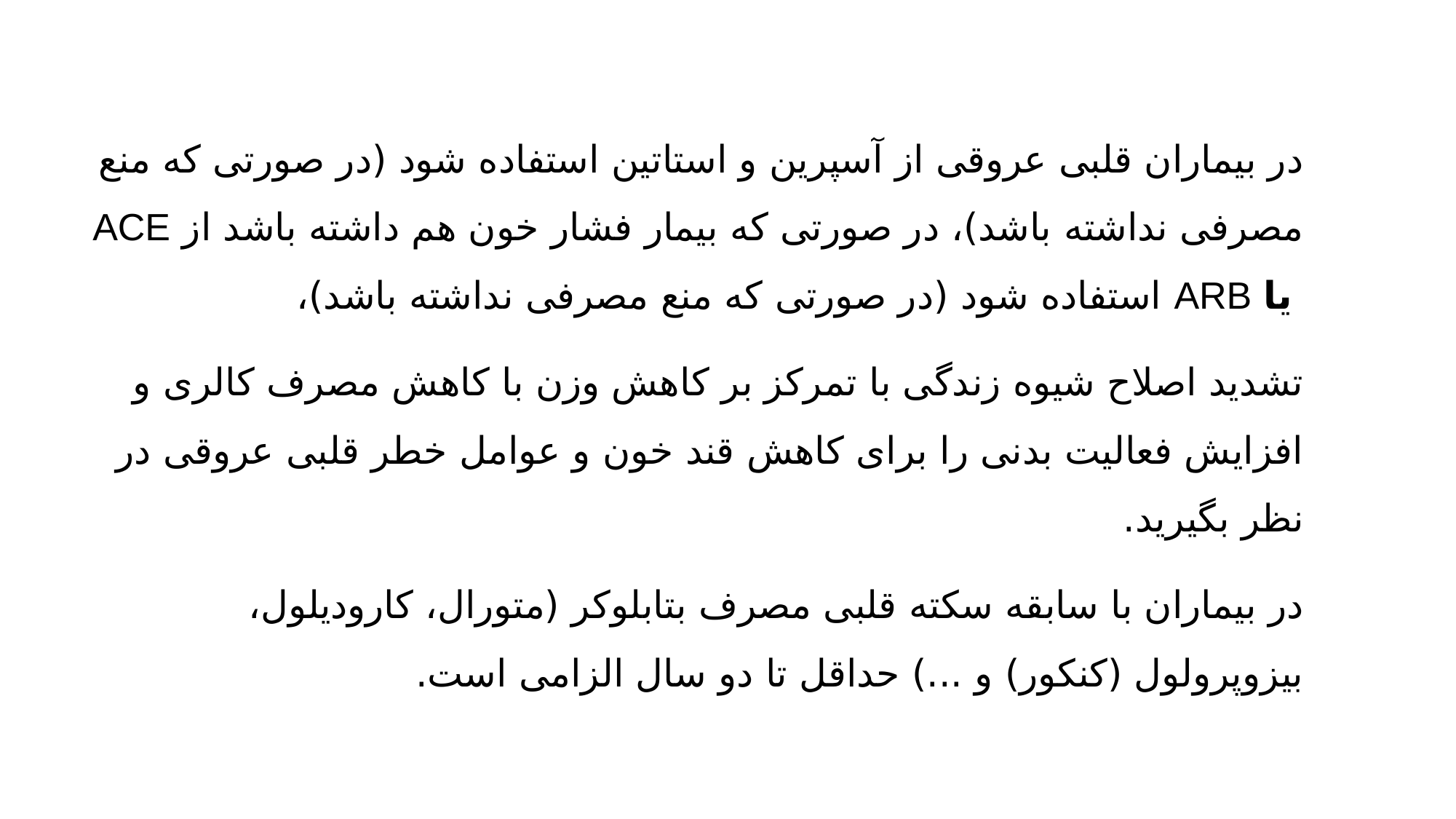

در بیماران قلبی عروقی از آسپرین و استاتین استفاده شود (در صورتی که منع مصرفی نداشته باشد)، در صورتی که بیمار فشار خون هم داشته باشد از ACE  یا ARB استفاده شود (در صورتی که منع مصرفی نداشته باشد)،
تشدید اصلاح شیوه زندگی با تمرکز بر کاهش وزن با کاهش مصرف کالری و افزایش فعالیت بدنی را برای کاهش قند خون و عوامل خطر قلبی عروقی در نظر بگیرید.
در بیماران با سابقه سکته قلبی مصرف بتابلوکر (متورال، کارودیلول، بیزوپرولول (کنکور) و ...) حداقل تا دو سال الزامی است.